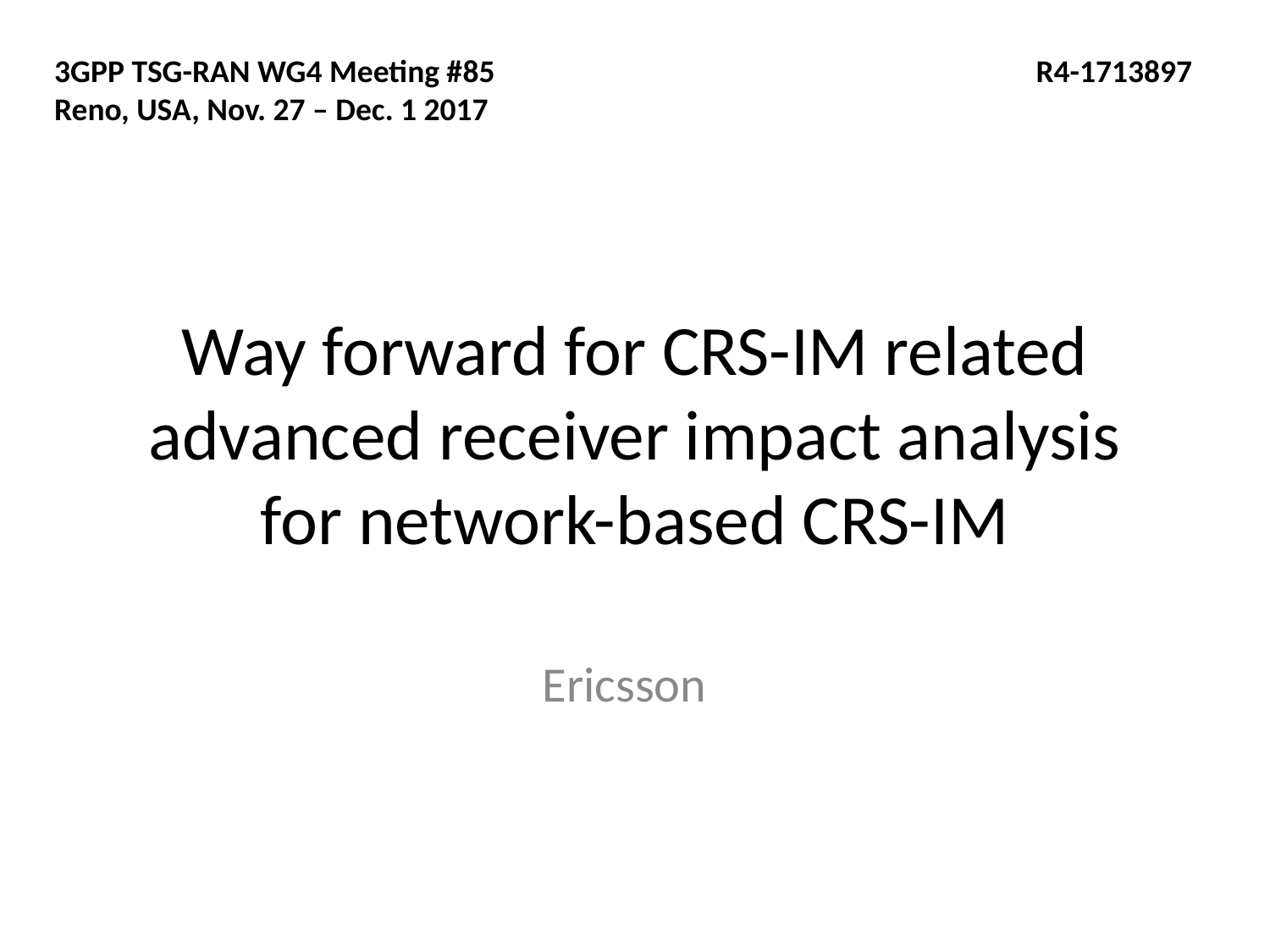

3GPP TSG-RAN WG4 Meeting #85
Reno, USA, Nov. 27 – Dec. 1 2017
R4-1713897
# Way forward for CRS-IM related advanced receiver impact analysis for network-based CRS-IM
Ericsson